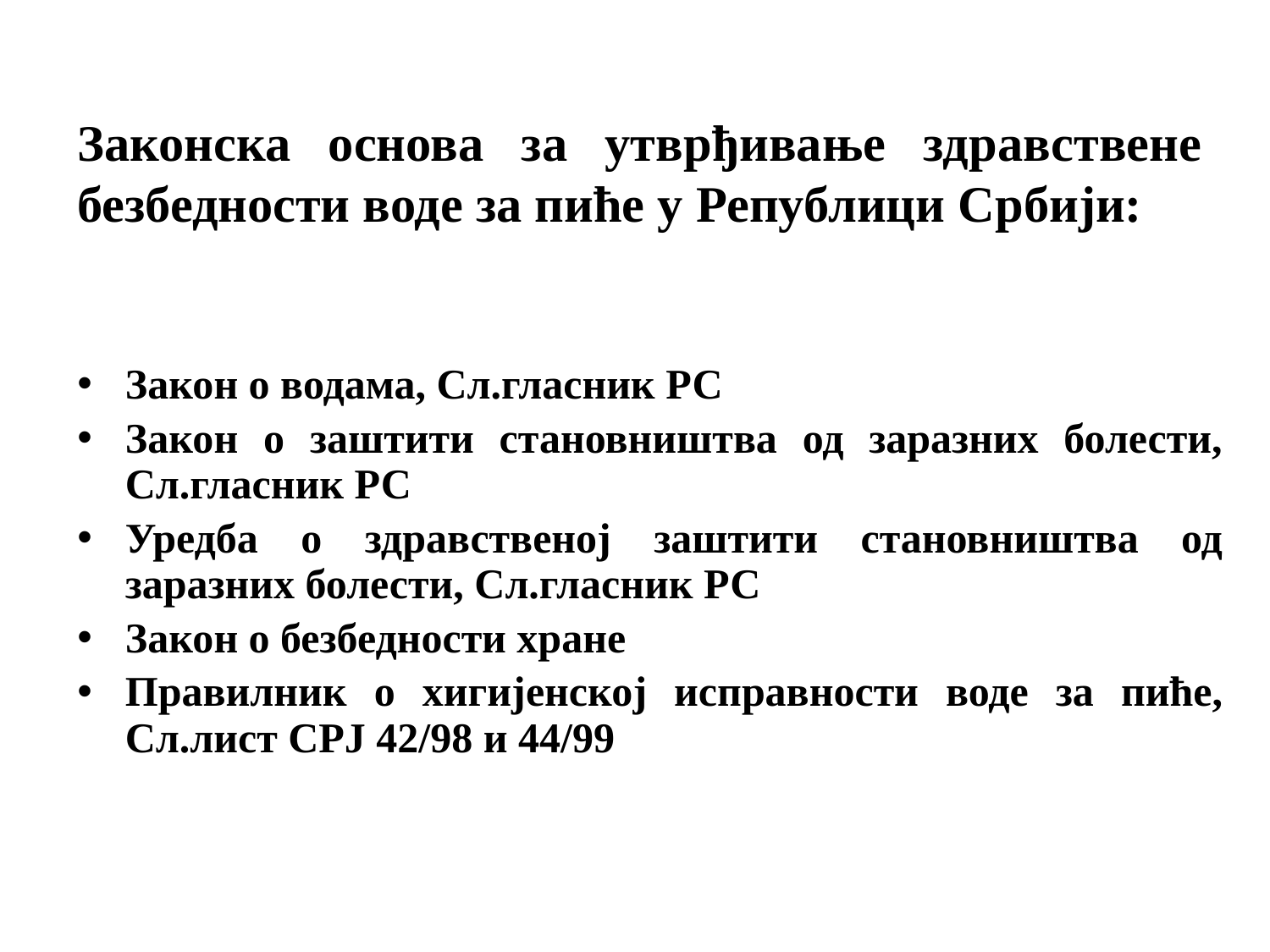

Законска основа за утврђивање здравствене безбедности воде за пиће у Републици Србији:
Закон о водама, Сл.гласник РС
Закон о заштити становништва од заразних болести, Сл.гласник РС
Уредба о здравственој заштити становништва од заразних болести, Сл.гласник РС
Закон о безбедности хране
Правилник о хигијенској исправности воде за пиће, Сл.лист СРЈ 42/98 и 44/99